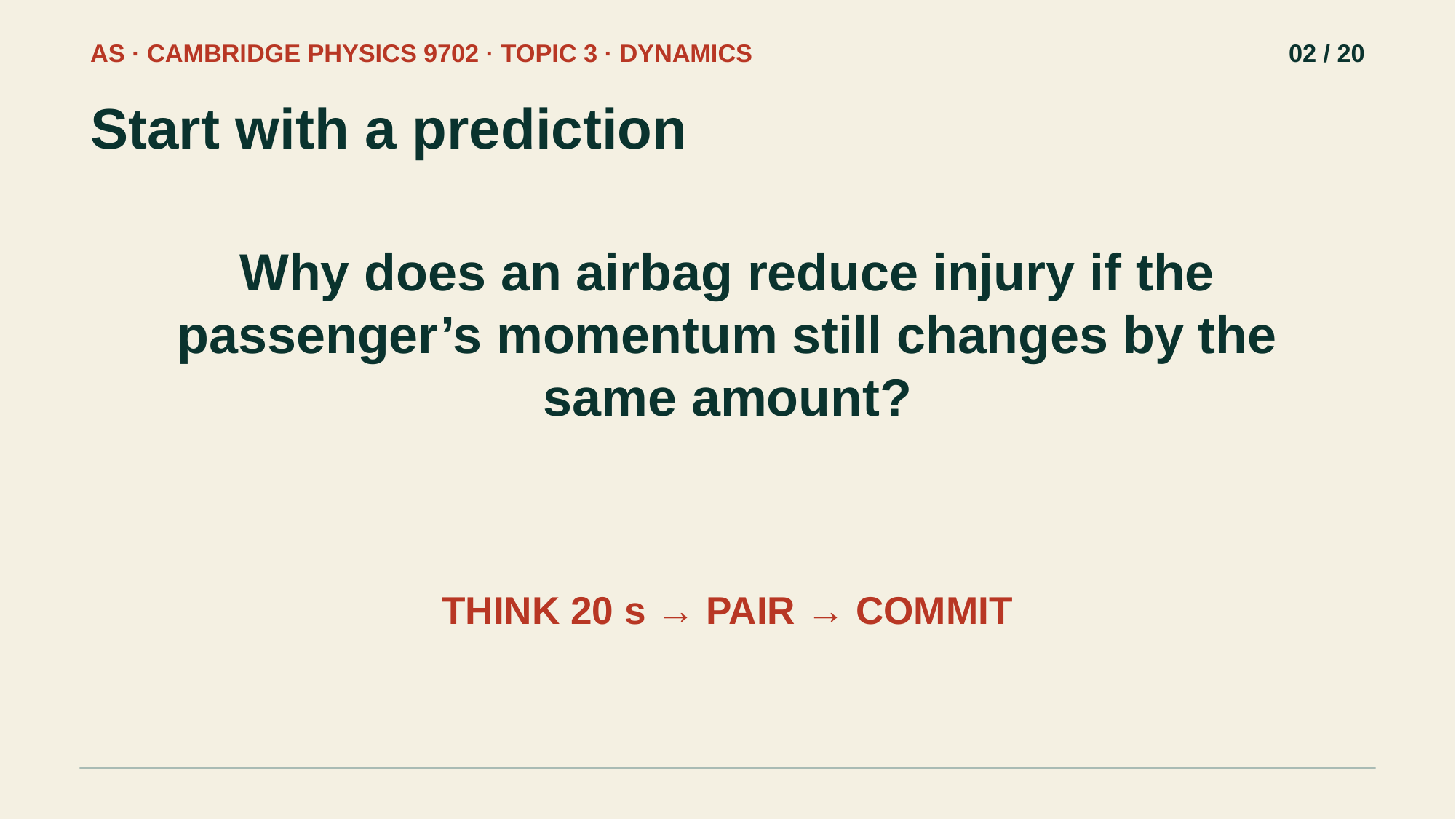

AS · CAMBRIDGE PHYSICS 9702 · TOPIC 3 · DYNAMICS
02 / 20
Start with a prediction
Why does an airbag reduce injury if the passenger’s momentum still changes by the same amount?
THINK 20 s → PAIR → COMMIT